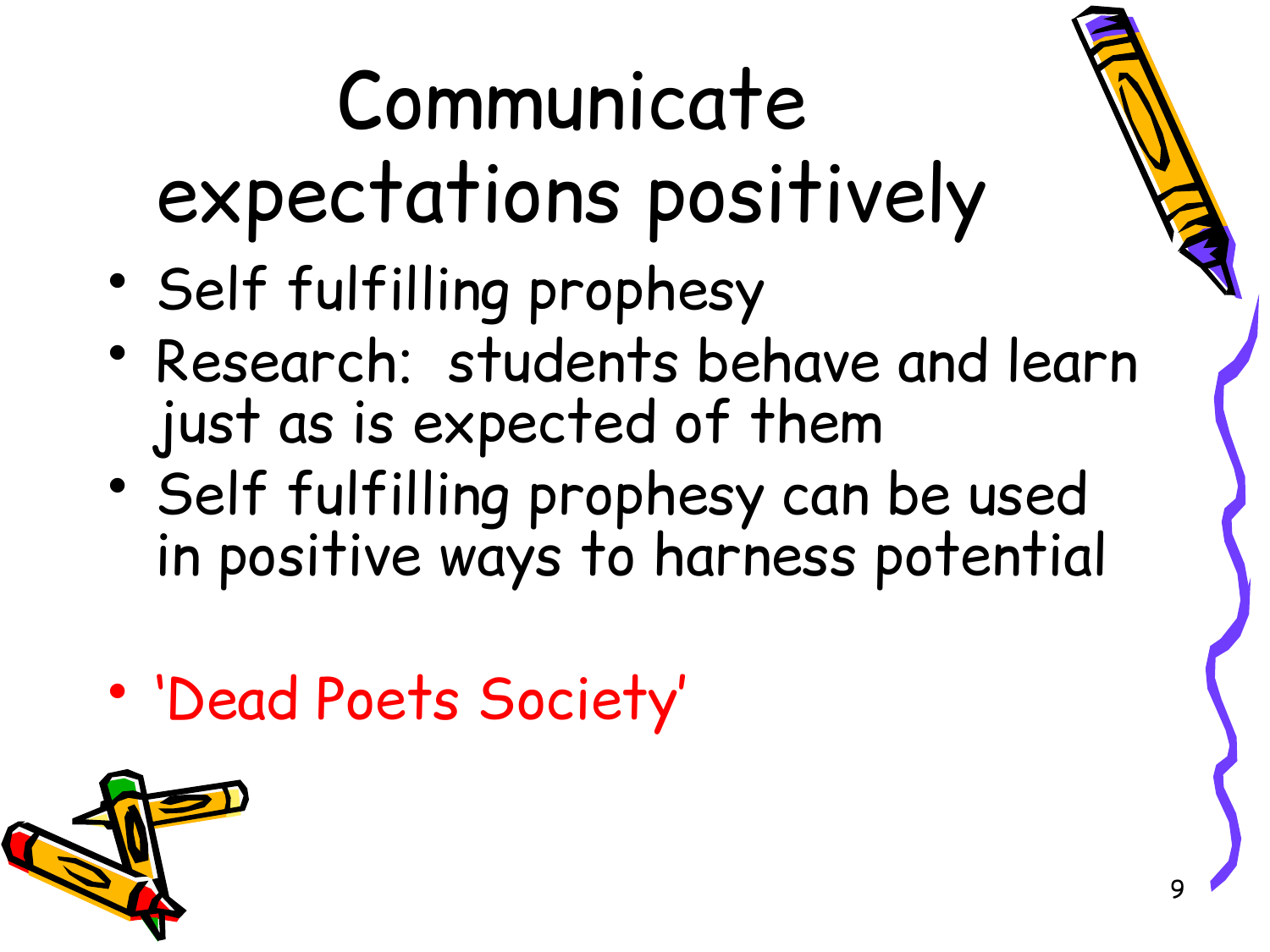

# Communicate expectations positively
Self fulfilling prophesy
Research:  students behave and learn just as is expected of them
Self fulfilling prophesy can be used in positive ways to harness potential

‘Dead Poets Society’
9